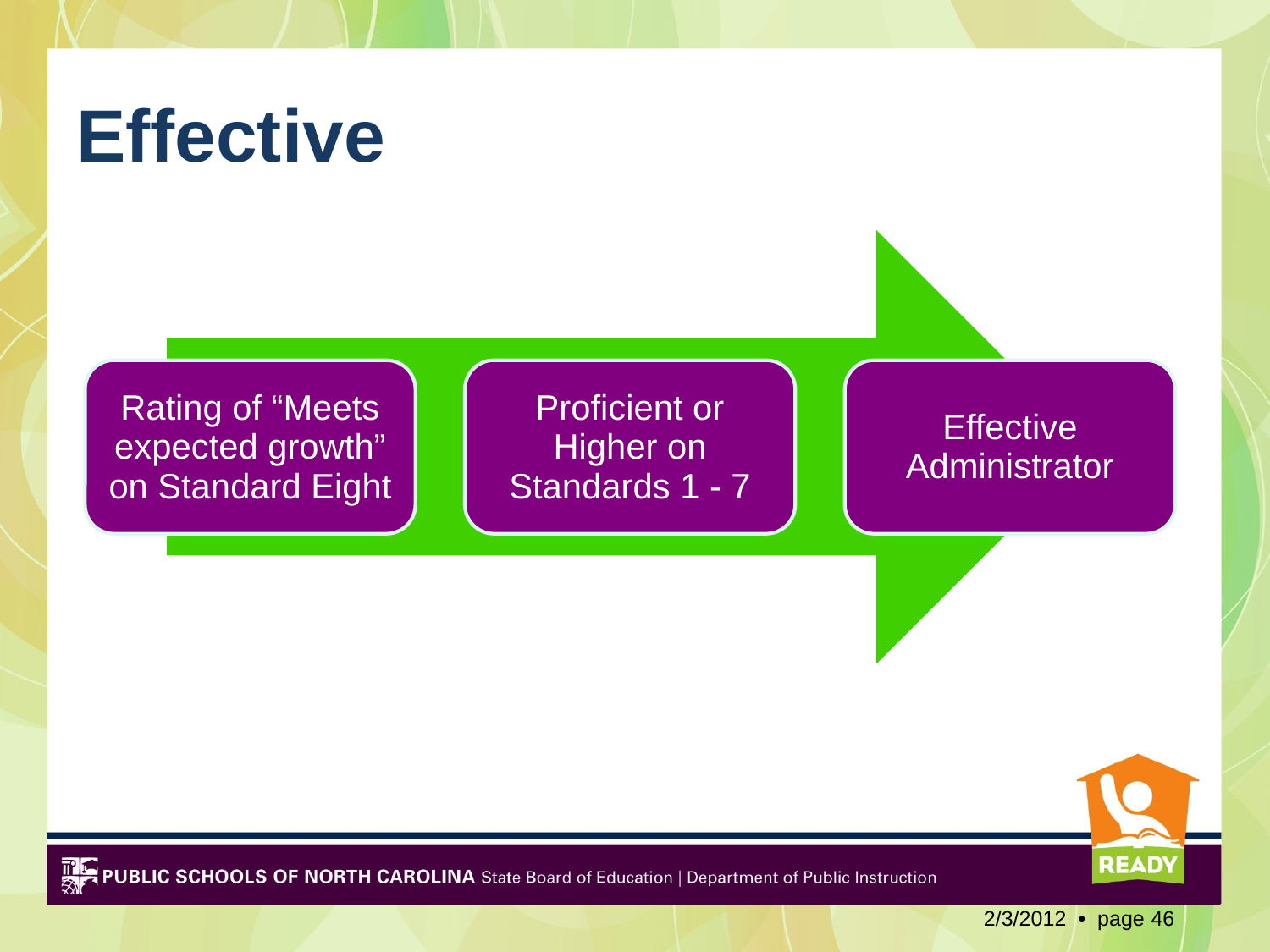

# Effective
Rating of “Meets expected growth” on Standard Eight
Proficient or Higher on Standards 1 - 7
Effective Administrator

2/3/2012  •  page 46